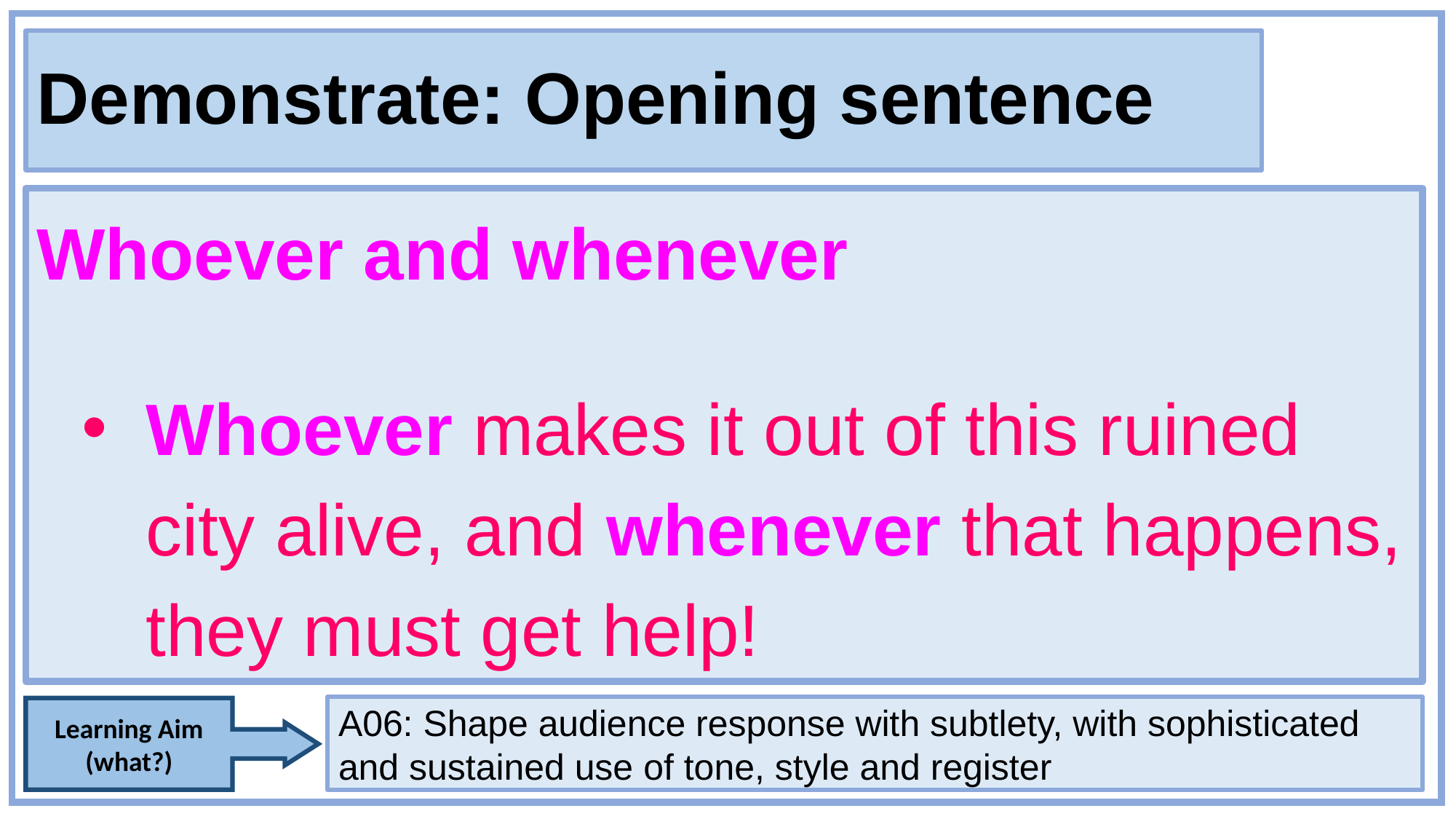

# Demonstrate: Opening sentence
Whoever and whenever

Whoever makes it out of this ruined city alive, and whenever that happens, they must get help!
A06: Shape audience response with subtlety, with sophisticated and sustained use of tone, style and register
Learning Aim
(what?)